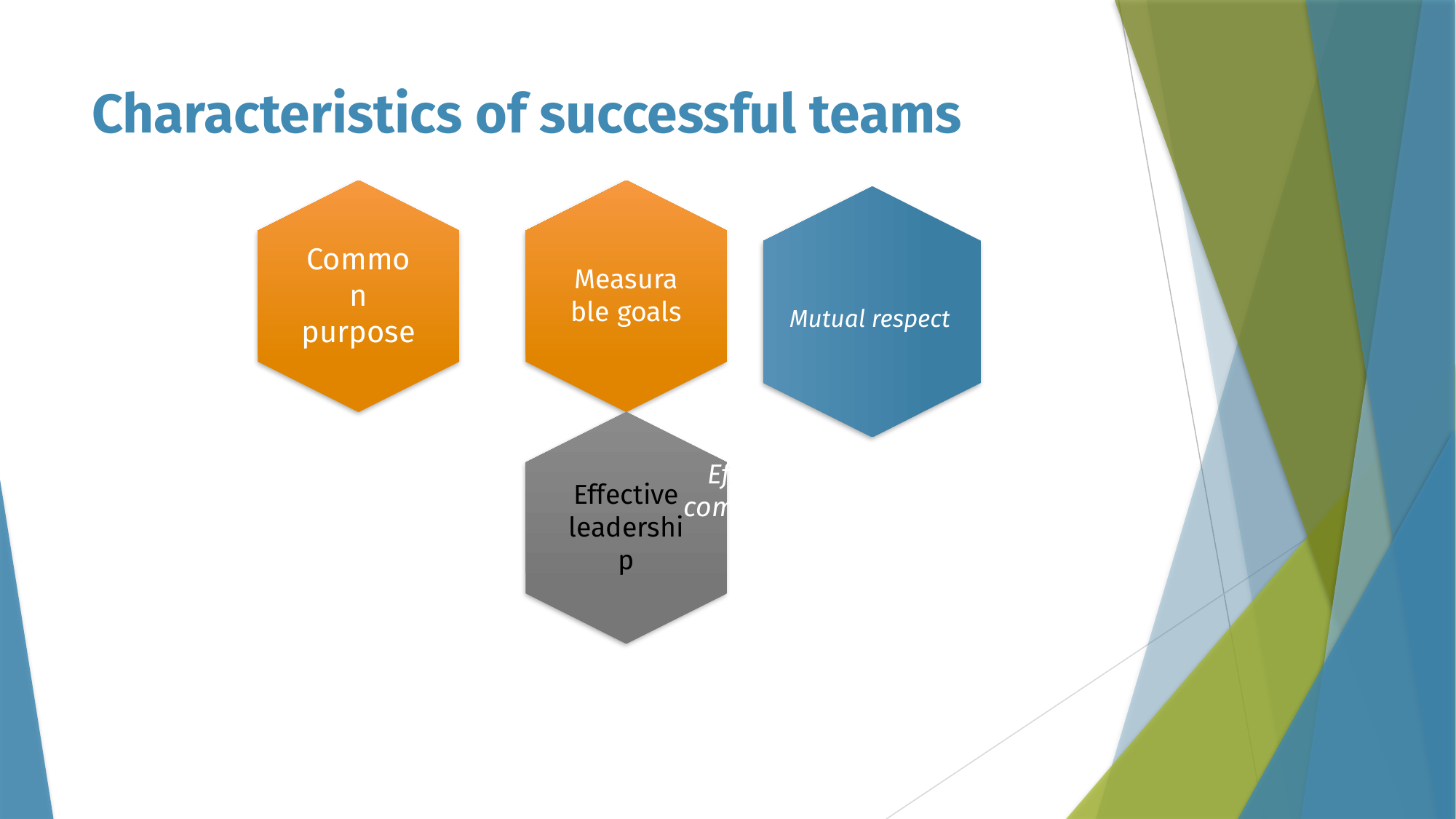

# Characteristics of successful teams
Measurable goals
Common purpose

Mutual respect
Effective communication